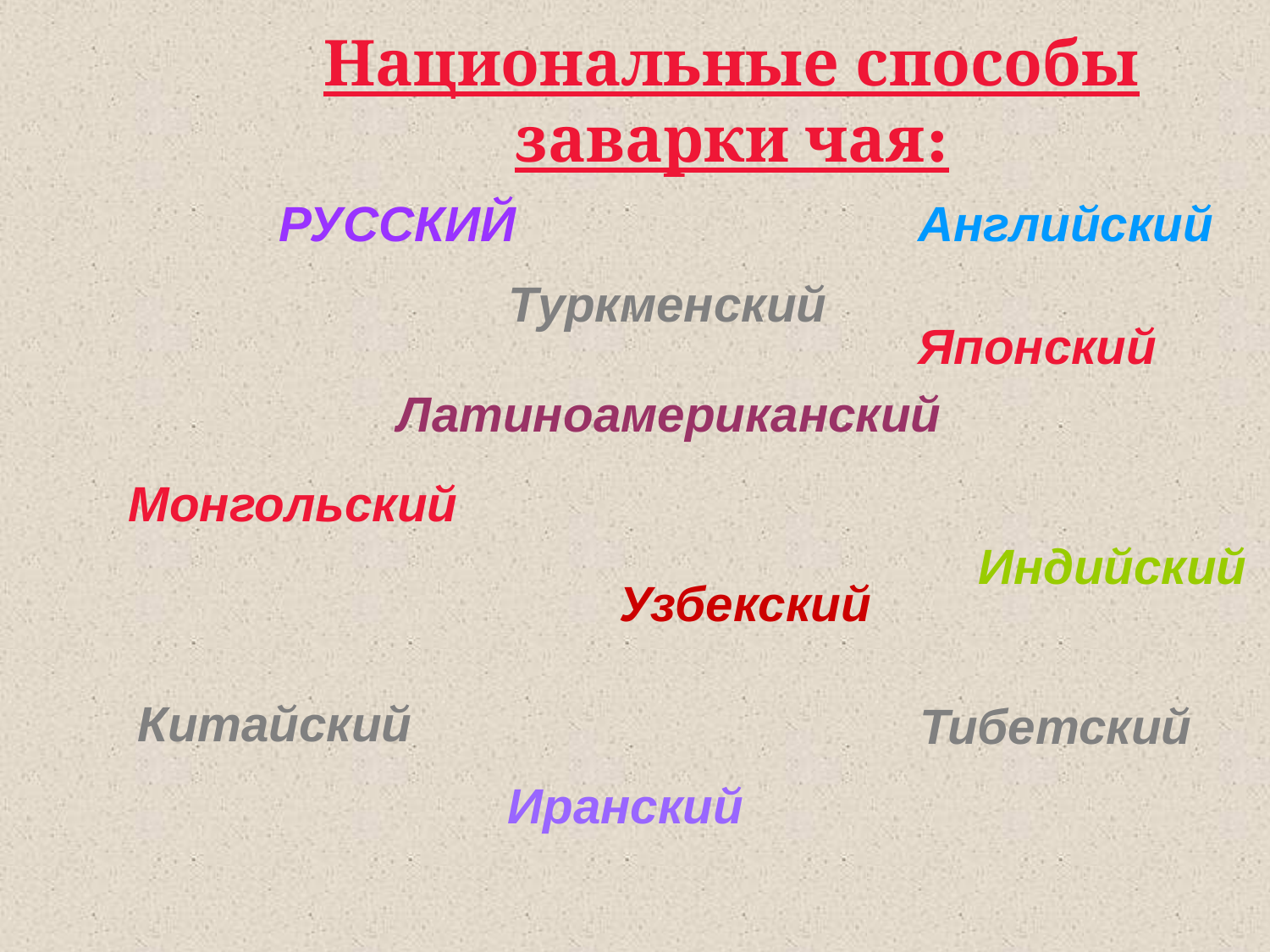

Национальные способы заварки чая:
РУССКИЙ
Английский

Туркменский
Японский
Латиноамериканский
Монгольский
Индийский
Узбекский
Китайский
Тибетский
Иранский